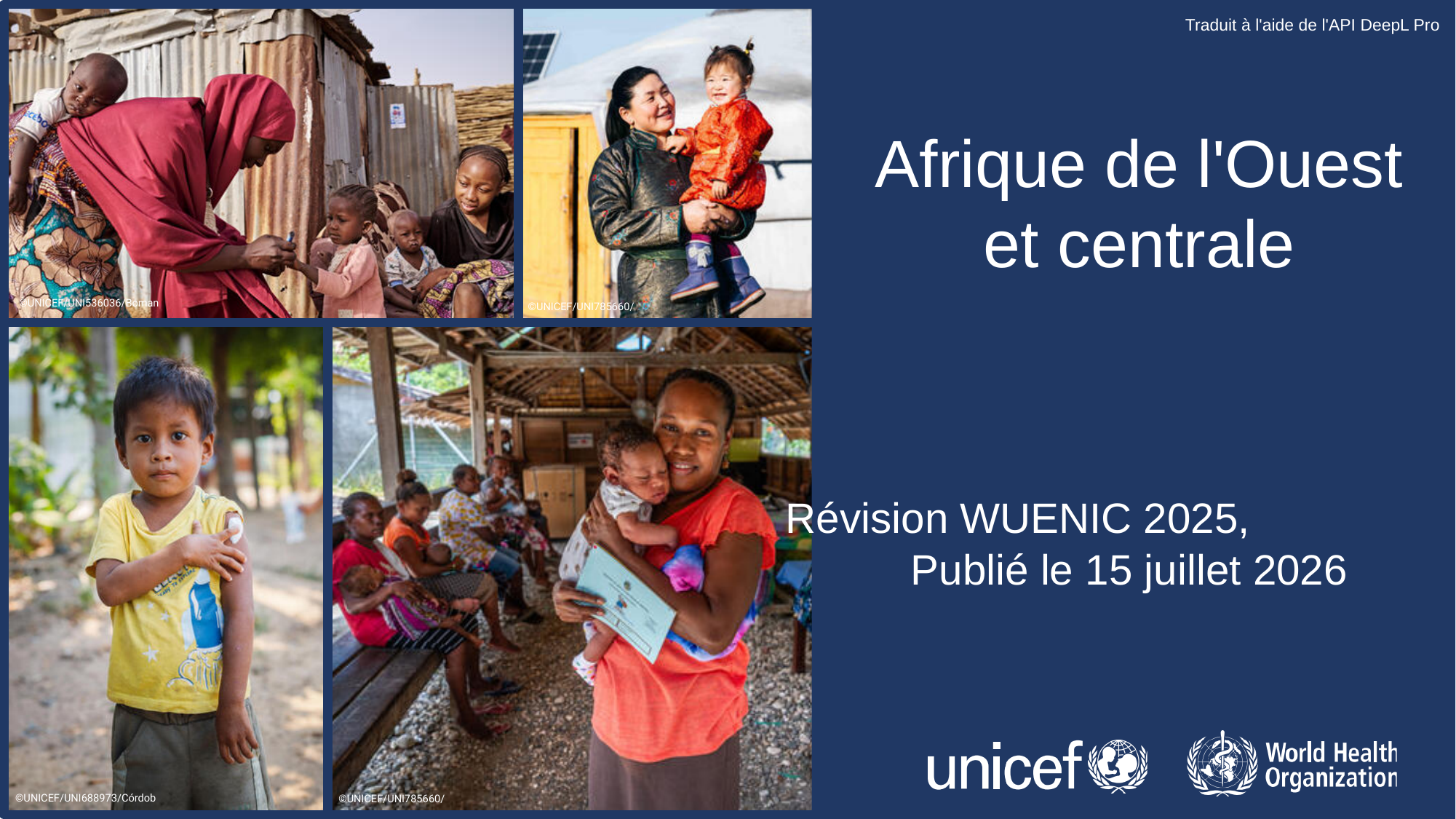

Traduit à l'aide de l'API DeepL Pro
# Afrique de l'Ouest et centrale
Révision WUENIC 2025,
Publié le 15 juillet 2026